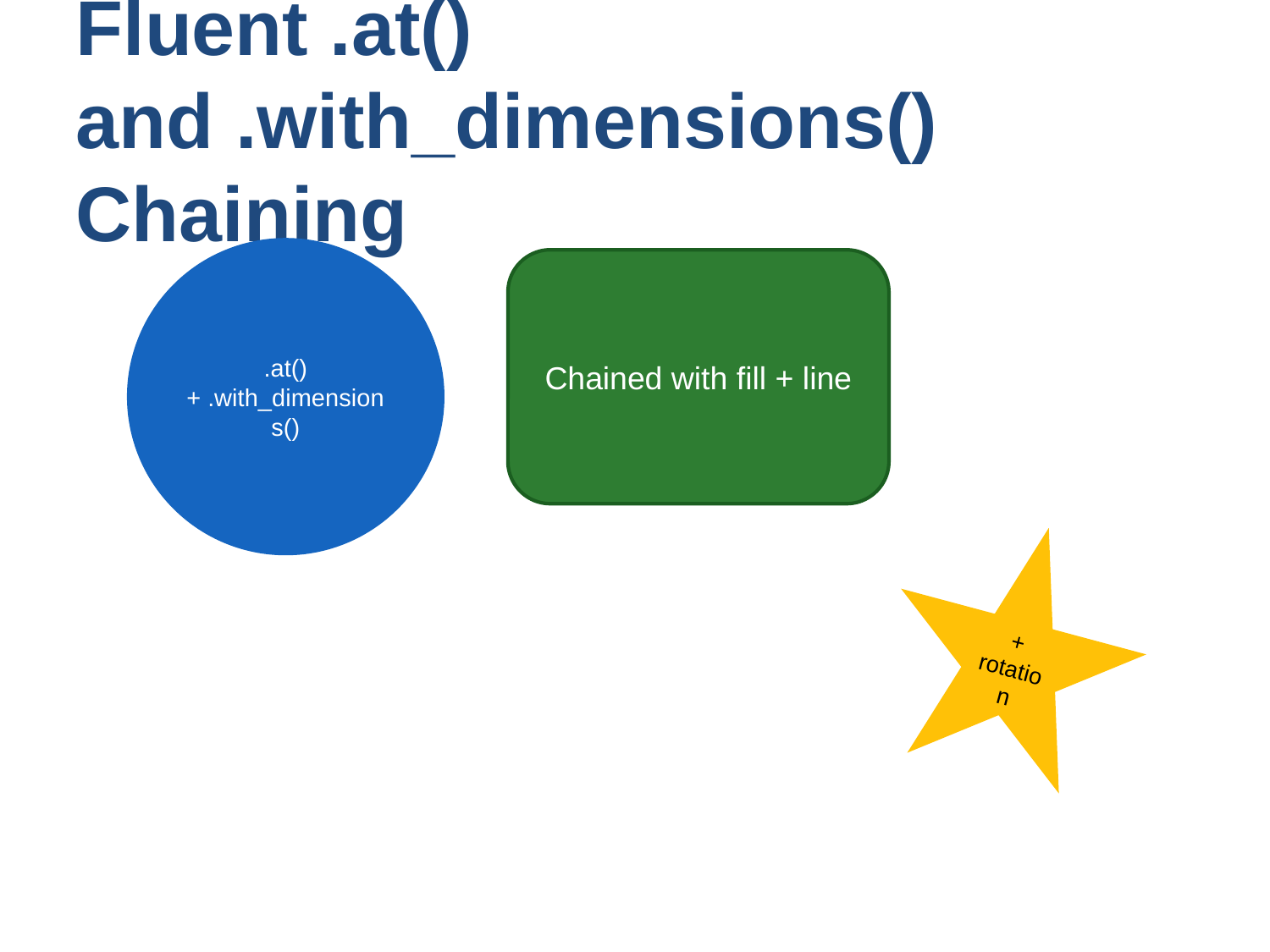

Fluent .at() and .with_dimensions() Chaining
.at() + .with_dimensions()
Chained with fill + line
+ rotation